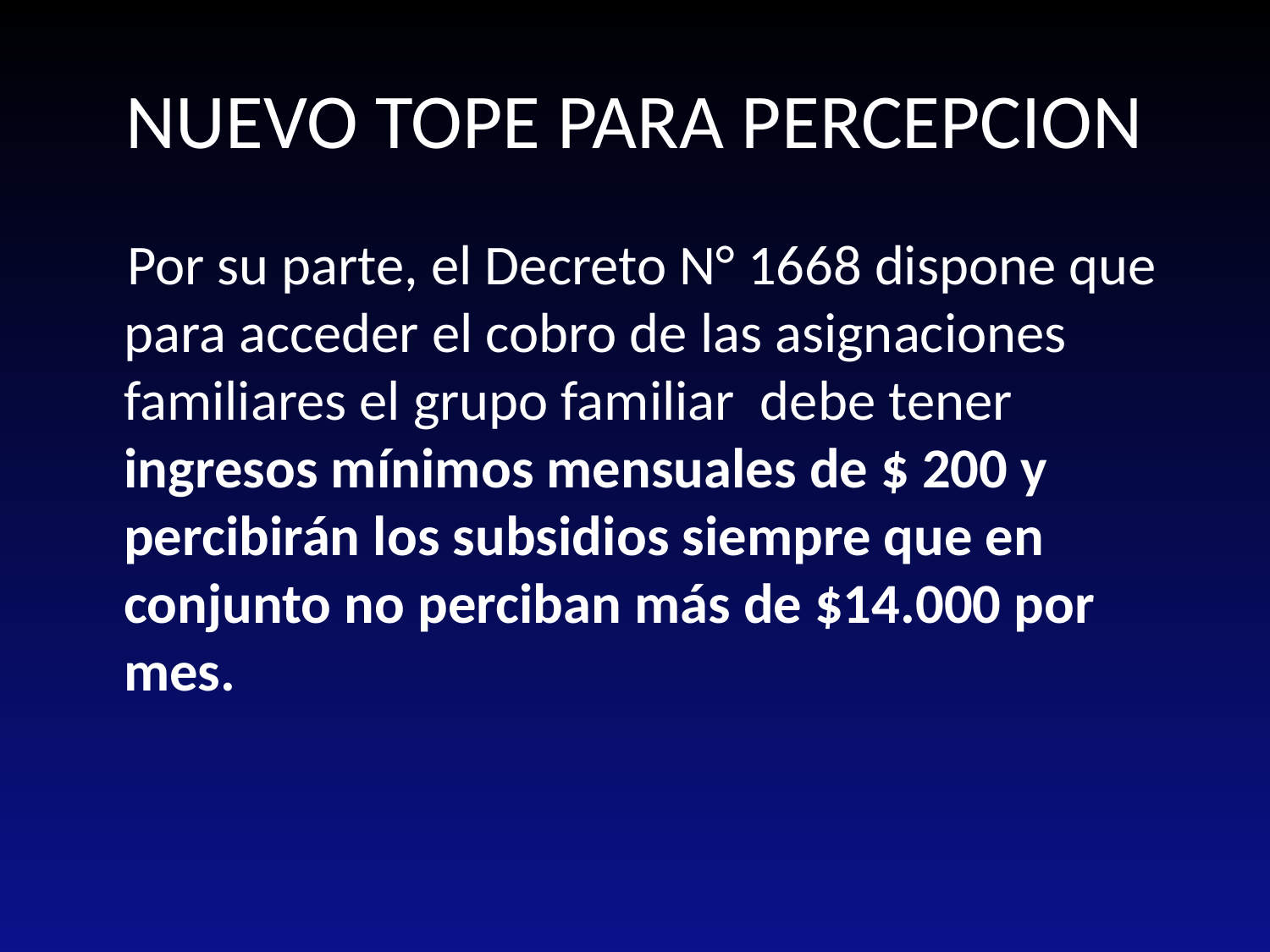

# NUEVO TOPE PARA PERCEPCION
    Por su parte, el Decreto N° 1668 dispone que para acceder el cobro de las asignaciones familiares el grupo familiar  debe tener ingresos mínimos mensuales de $ 200 y percibirán los subsidios siempre que en conjunto no perciban más de $14.000 por mes.